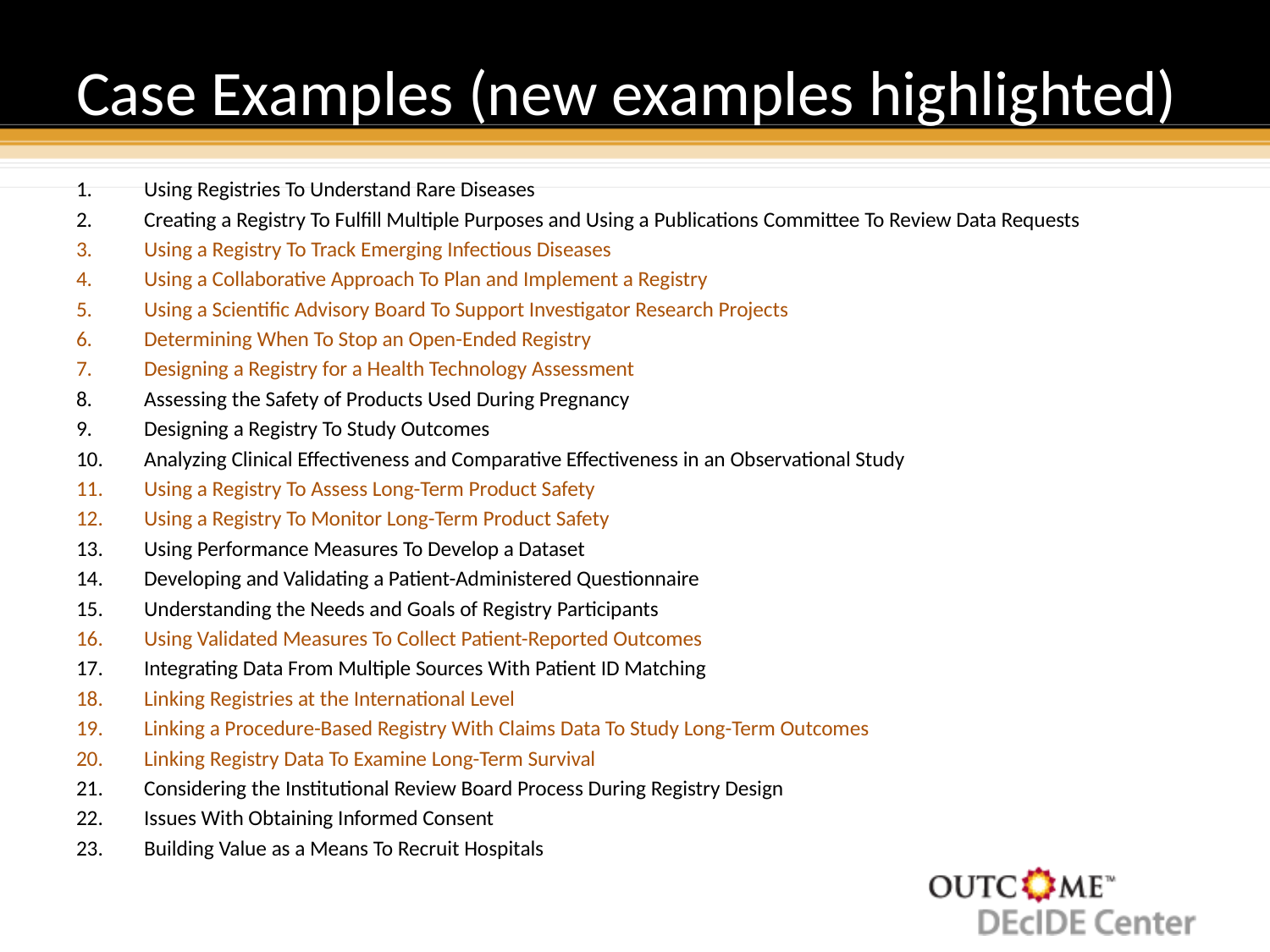

# Case Examples (new examples highlighted)
Using Registries To Understand Rare Diseases
Creating a Registry To Fulfill Multiple Purposes and Using a Publications Committee To Review Data Requests
Using a Registry To Track Emerging Infectious Diseases
Using a Collaborative Approach To Plan and Implement a Registry
Using a Scientific Advisory Board To Support Investigator Research Projects
Determining When To Stop an Open-Ended Registry
Designing a Registry for a Health Technology Assessment
Assessing the Safety of Products Used During Pregnancy
Designing a Registry To Study Outcomes
Analyzing Clinical Effectiveness and Comparative Effectiveness in an Observational Study
Using a Registry To Assess Long-Term Product Safety
Using a Registry To Monitor Long-Term Product Safety
Using Performance Measures To Develop a Dataset
Developing and Validating a Patient-Administered Questionnaire
Understanding the Needs and Goals of Registry Participants
Using Validated Measures To Collect Patient-Reported Outcomes
Integrating Data From Multiple Sources With Patient ID Matching
Linking Registries at the International Level
Linking a Procedure-Based Registry With Claims Data To Study Long-Term Outcomes
Linking Registry Data To Examine Long-Term Survival
Considering the Institutional Review Board Process During Registry Design
Issues With Obtaining Informed Consent
Building Value as a Means To Recruit Hospitals